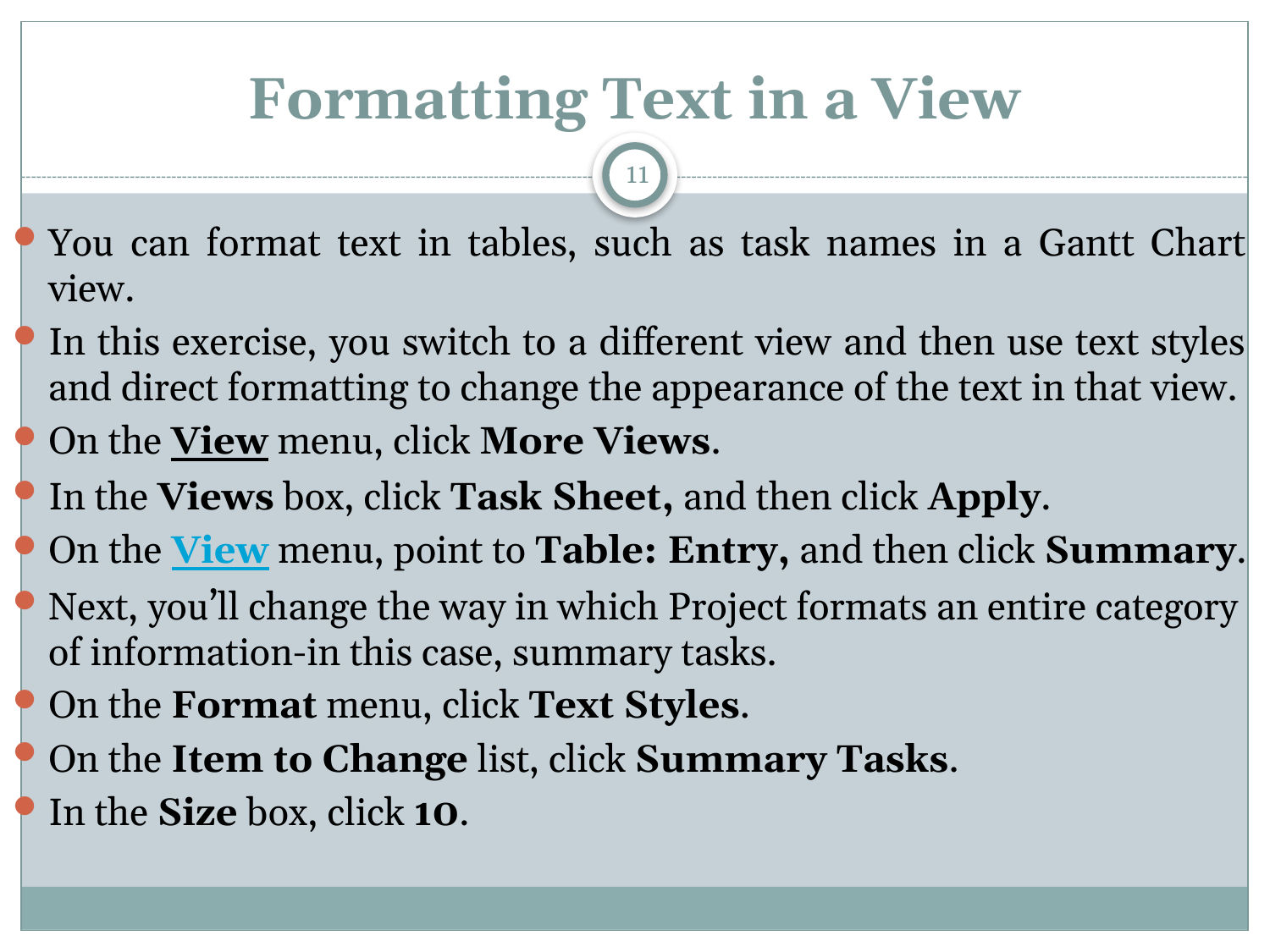

# Formatting Text in a View
11
You can format text in tables, such as task names in a Gantt Chart view.
In this exercise, you switch to a different view and then use text styles and direct formatting to change the appearance of the text in that view.
On the View menu, click More Views.
In the Views box, click Task Sheet, and then click Apply.
On the View menu, point to Table: Entry, and then click Summary.
Next, you’ll change the way in which Project formats an entire category of information-in this case, summary tasks.
On the Format menu, click Text Styles.
On the Item to Change list, click Summary Tasks.
In the Size box, click 10.